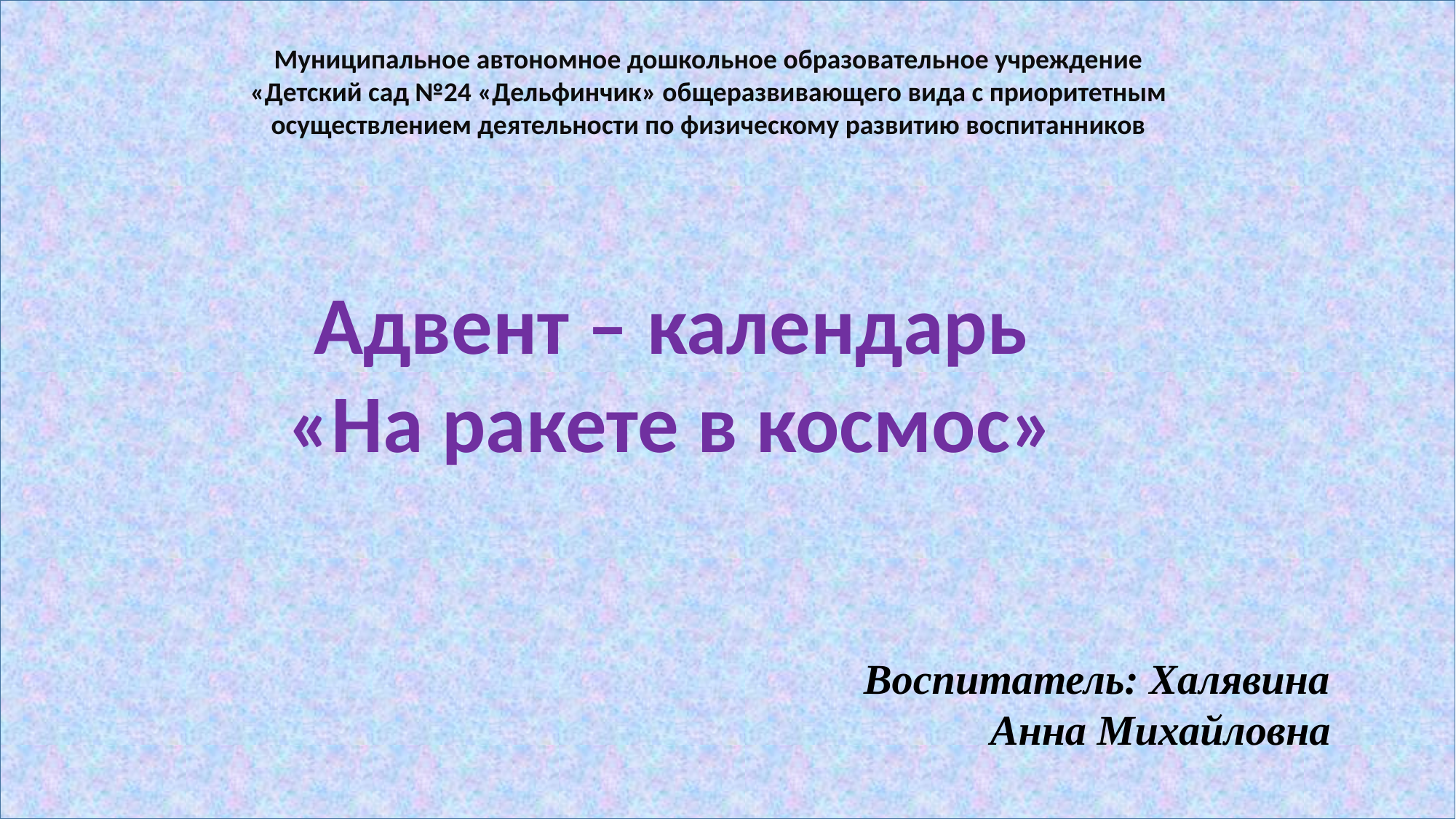

Муниципальное автономное дошкольное образовательное учреждение «Детский сад №24 «Дельфинчик» общеразвивающего вида с приоритетным осуществлением деятельности по физическому развитию воспитанников
Адвент – календарь
«На ракете в космос»
Воспитатель: Халявина
            Анна Михайловна